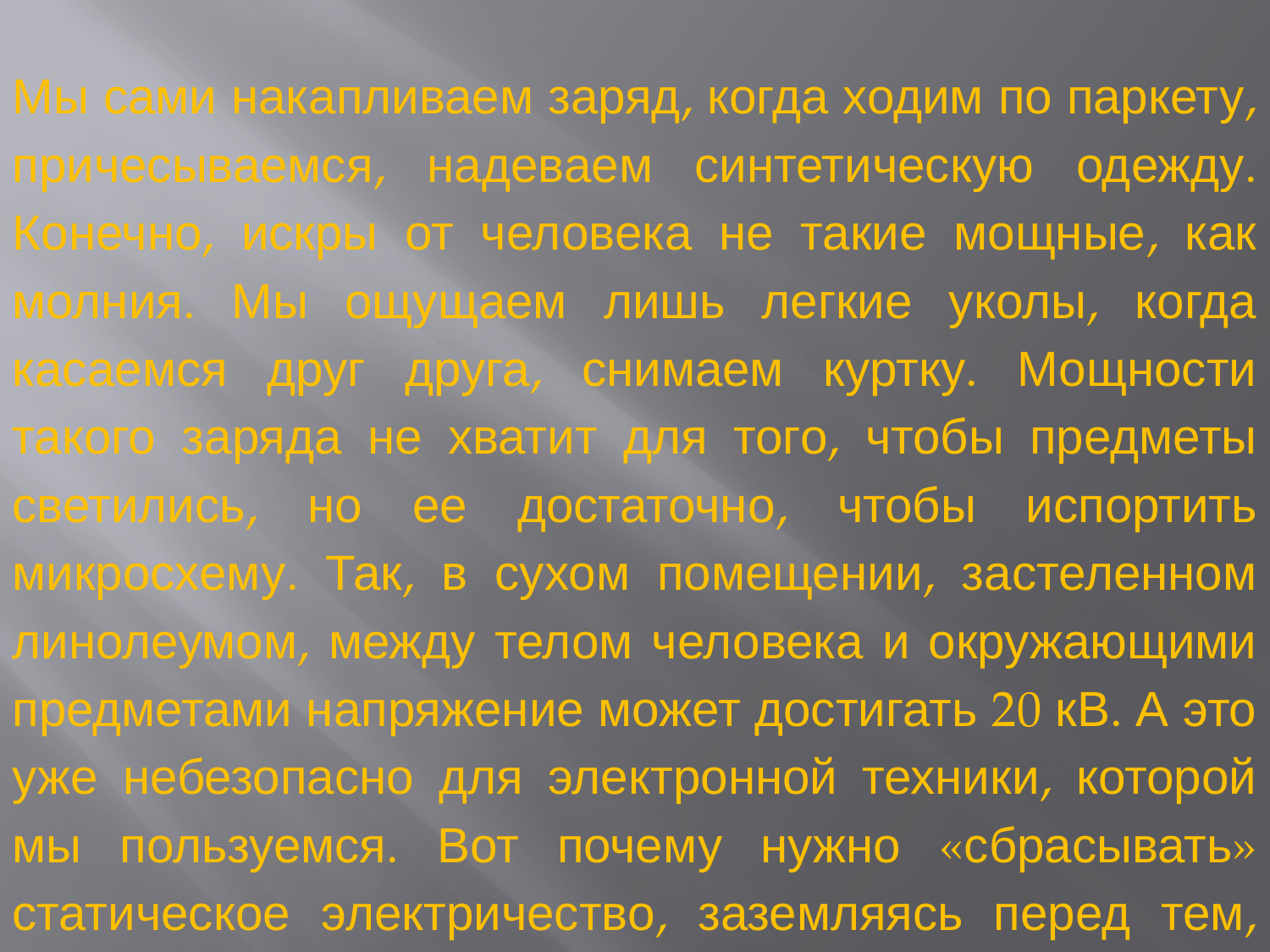

Мы сами накапливаем заряд, когда ходим по паркету, причесываемся, надеваем синтетическую одежду. Конечно, искры от человека не такие мощные, как молния. Мы ощущаем лишь легкие уколы, когда касаемся друг друга, снимаем куртку. Мощности такого заряда не хватит для того, чтобы предметы светились, но ее достаточно, чтобы испортить микросхему. Так, в сухом помещении, застеленном линолеумом, между телом человека и окружающими предметами напряжение может достигать 20 кВ. А это уже небезопасно для электронной техники, которой мы пользуемся. Вот почему нужно «сбрасывать» статическое электричество, заземляясь перед тем, как взять в руки МП3-плеер или сотовый телефон.